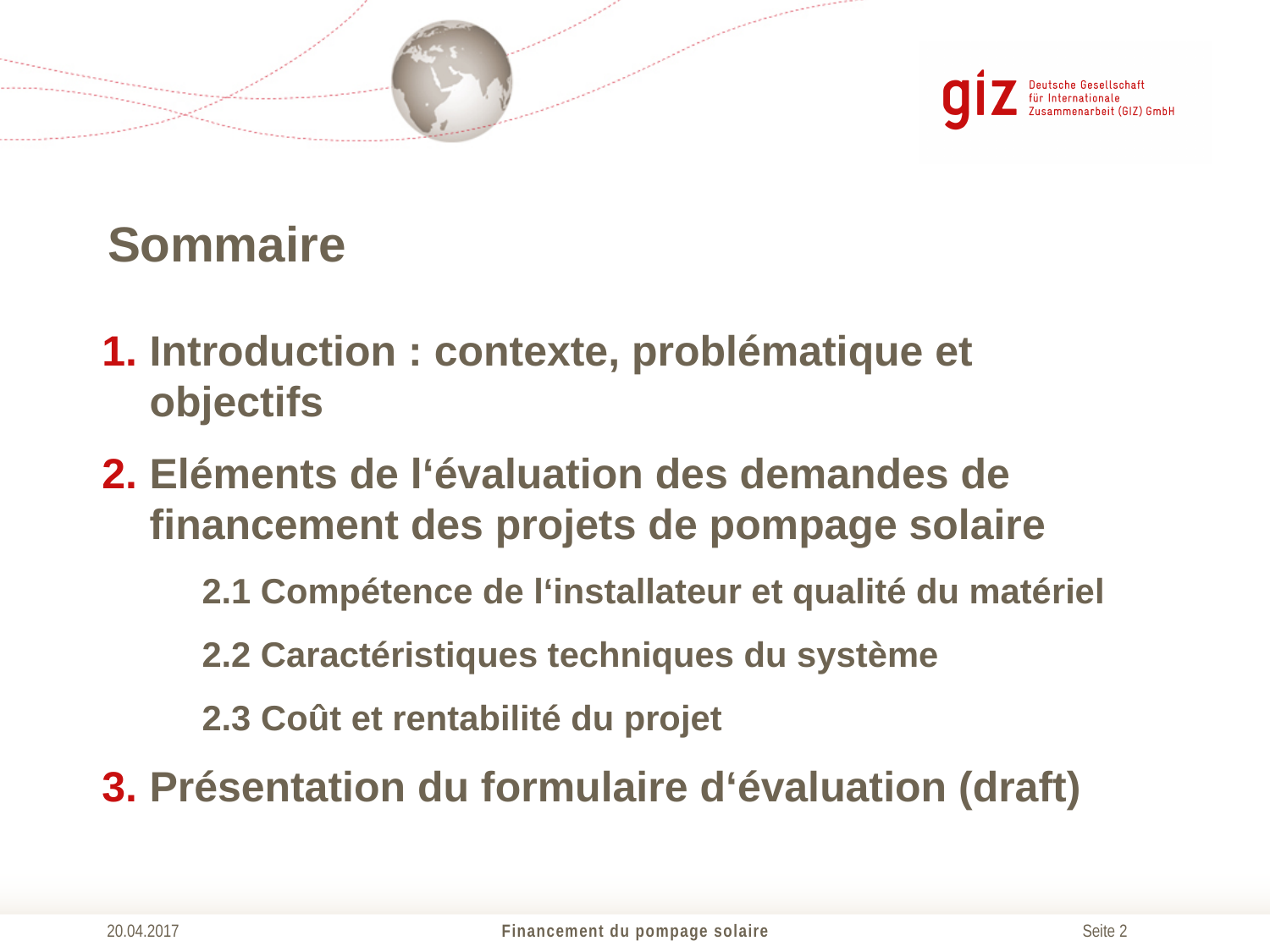

Sommaire
Introduction : contexte, problématique et objectifs
Eléments de l‘évaluation des demandes de financement des projets de pompage solaire
2.1 Compétence de l‘installateur et qualité du matériel
2.2 Caractéristiques techniques du système
2.3 Coût et rentabilité du projet
Présentation du formulaire d‘évaluation (draft)
20.04.2017
Financement du pompage solaire